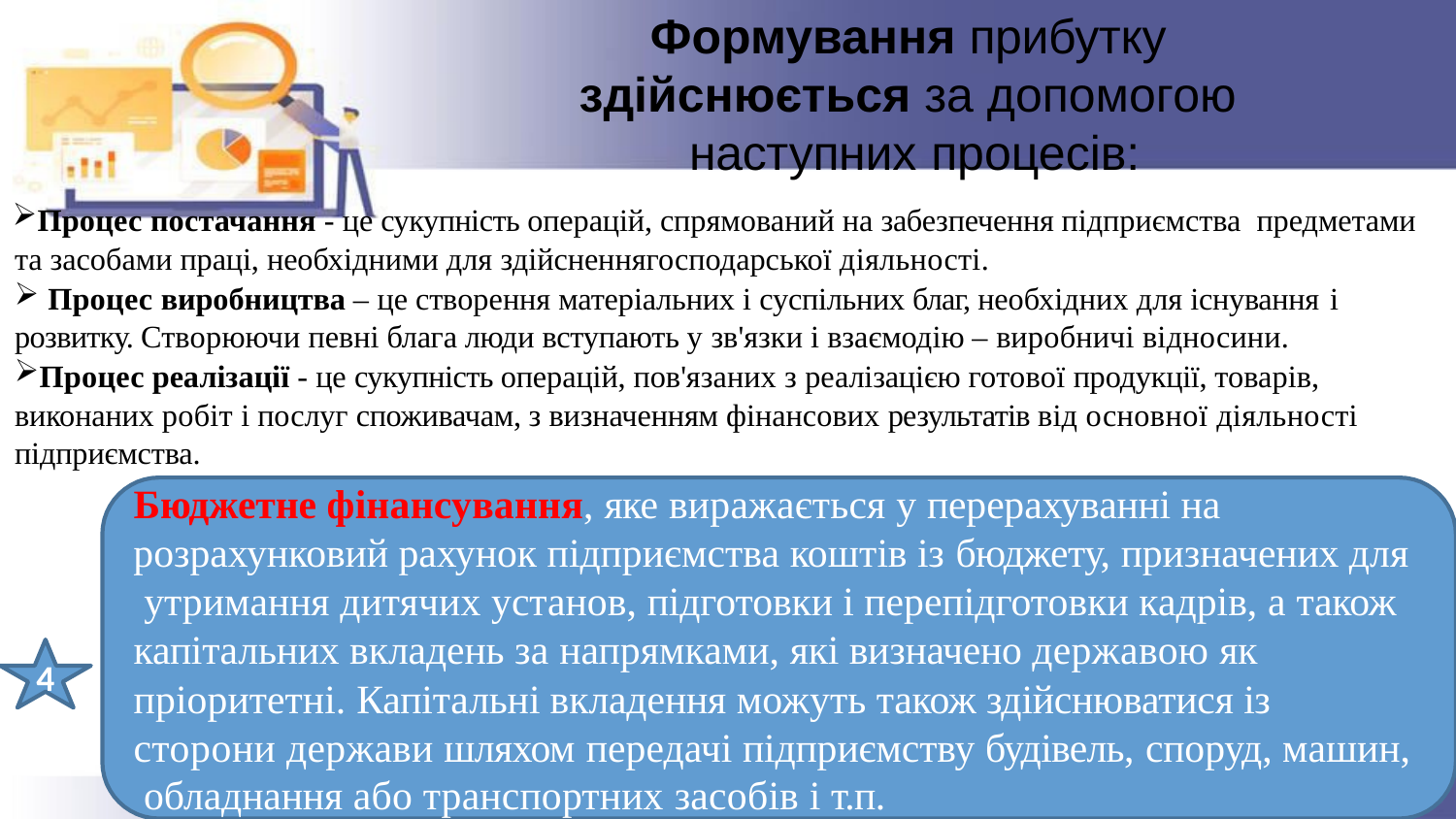

# Формування прибутку  здійснюється за допомогою  наступних процесів:

Процес постачання - це сукупність операцій, спрямований на забезпечення підприємства  предметами та засобами праці, необхідними для здійсненнягосподарської діяльності.
Процес виробництва – це створення матеріальних і суспільних благ, необхідних для існування і
розвитку. Створюючи певні блага люди вступають у зв'язки і взаємодію – виробничі відносини.
Процес реалізації - це сукупність операцій, пов'язаних з реалізацією готової продукції, товарів,  виконаних робіт і послуг споживачам, з визначенням фінансових результатів від основної діяльності  підприємства.
Бюджетне фінансування, яке виражається у перерахуванні на
розрахунковий рахунок підприємства коштів із бюджету, призначених для  утримання дитячих установ, підготовки і перепідготовки кадрів, а також  капітальних вкладень за напрямками, які визначено державою як

4
пріоритетні. Капітальні вкладення можуть також здійснюватися із
сторони держави шляхом передачі підприємству будівель, споруд, машин,  обладнання або транспортних засобів і т.п.